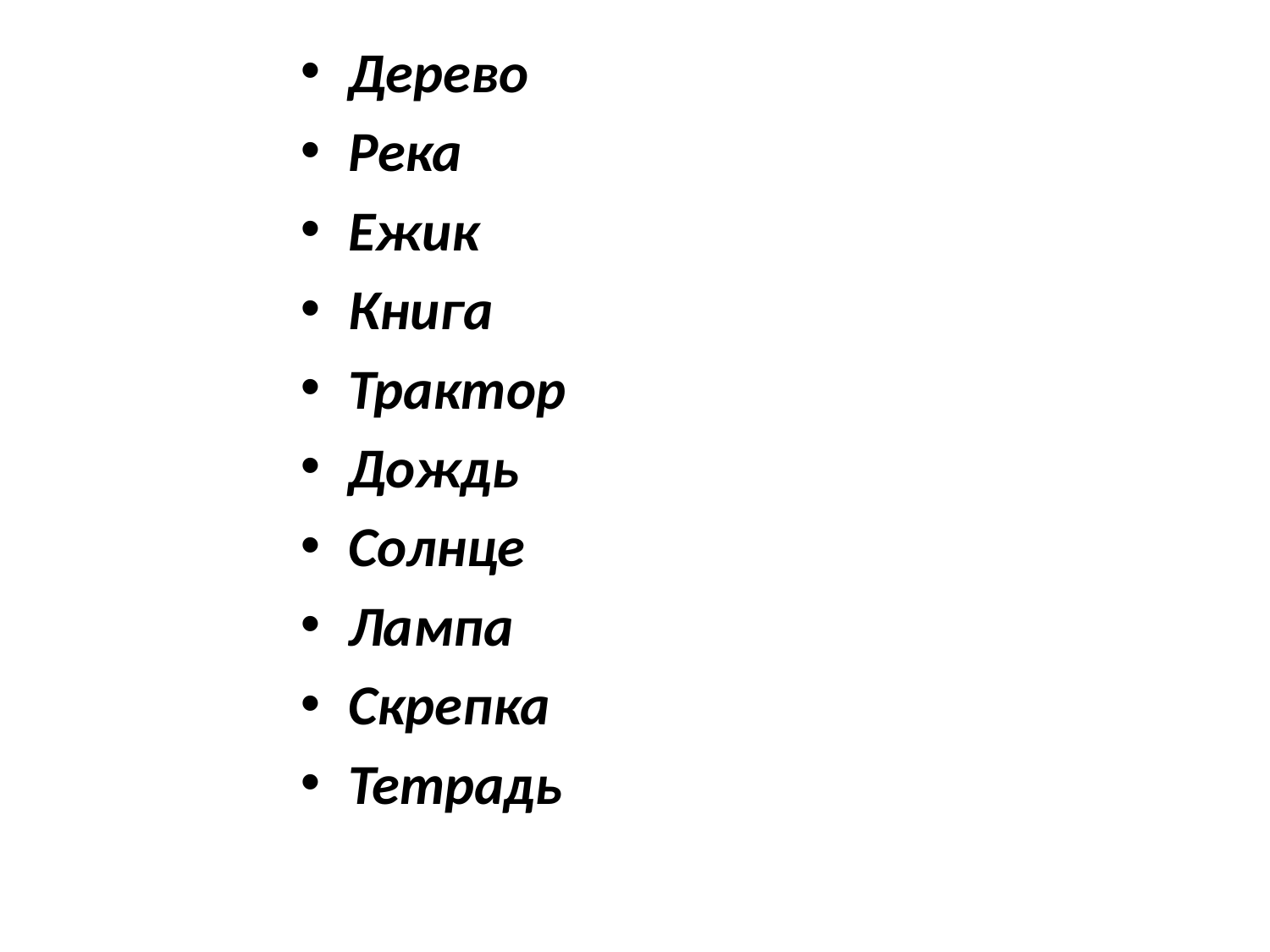

Дерево
Река
Ежик
Книга
Трактор
Дождь
Солнце
Лампа
Скрепка
Тетрадь